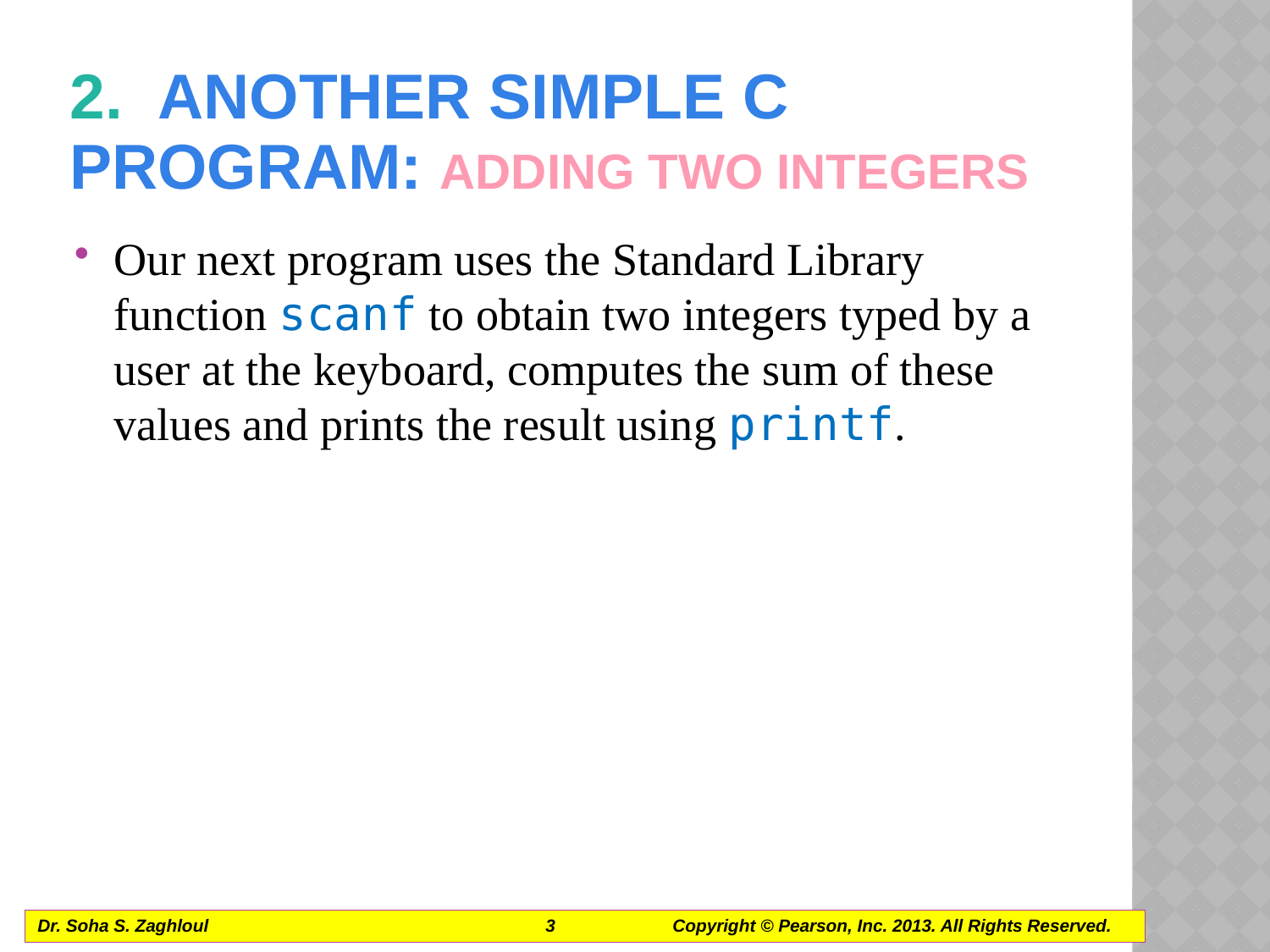

# 2.  Another Simple C Program: Adding Two Integers
Our next program uses the Standard Library function scanf to obtain two integers typed by a user at the keyboard, computes the sum of these values and prints the result using printf.
Dr. Soha S. Zaghloul			3	Copyright © Pearson, Inc. 2013. All Rights Reserved.
©1992-2013 by Pearson Education, Inc. All Rights Reserved.